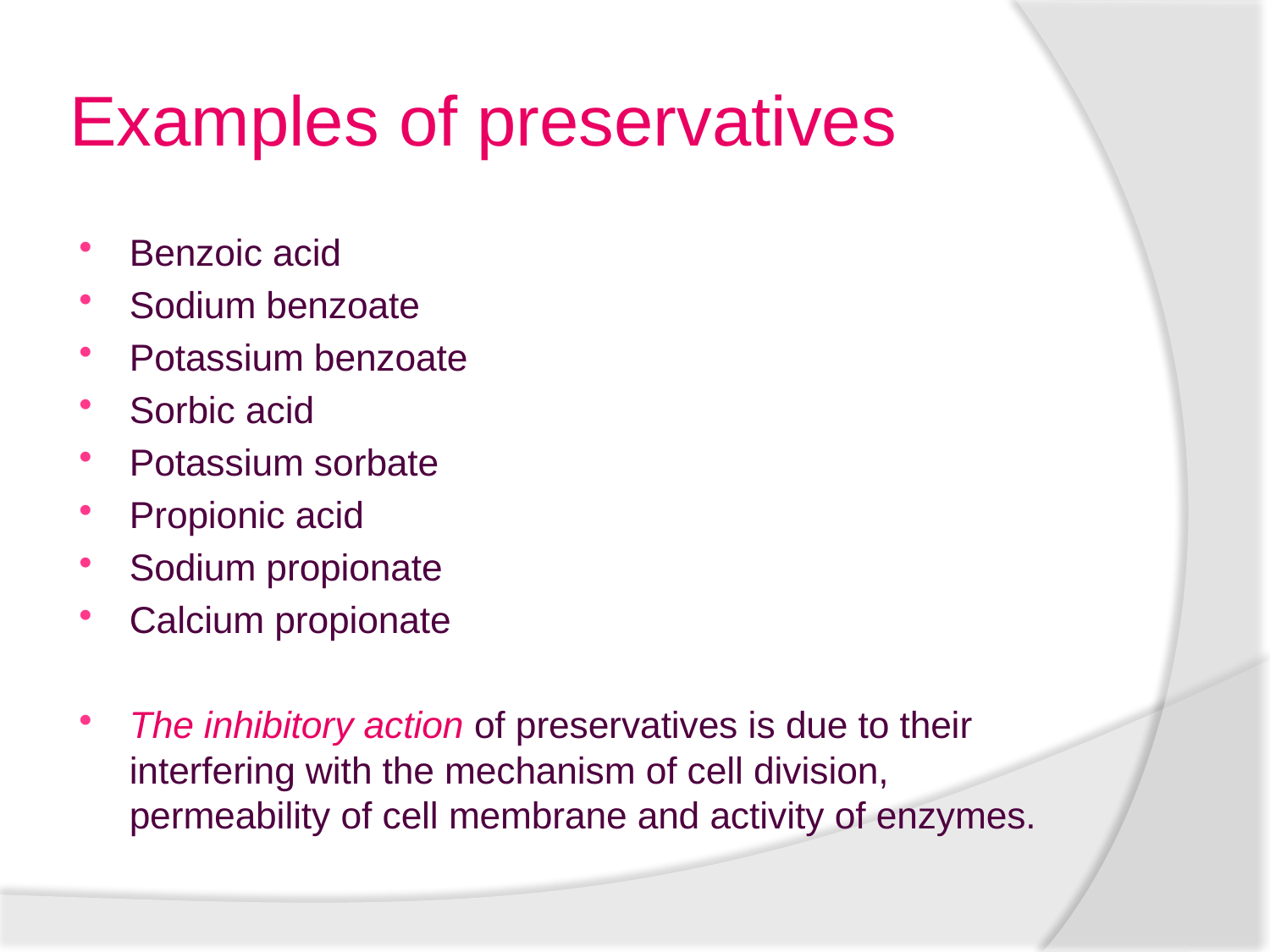

# Examples of preservatives
Benzoic acid
Sodium benzoate
Potassium benzoate
Sorbic acid
Potassium sorbate
Propionic acid
Sodium propionate
Calcium propionate

The inhibitory action of preservatives is due to their interfering with the mechanism of cell division, permeability of cell membrane and activity of enzymes.